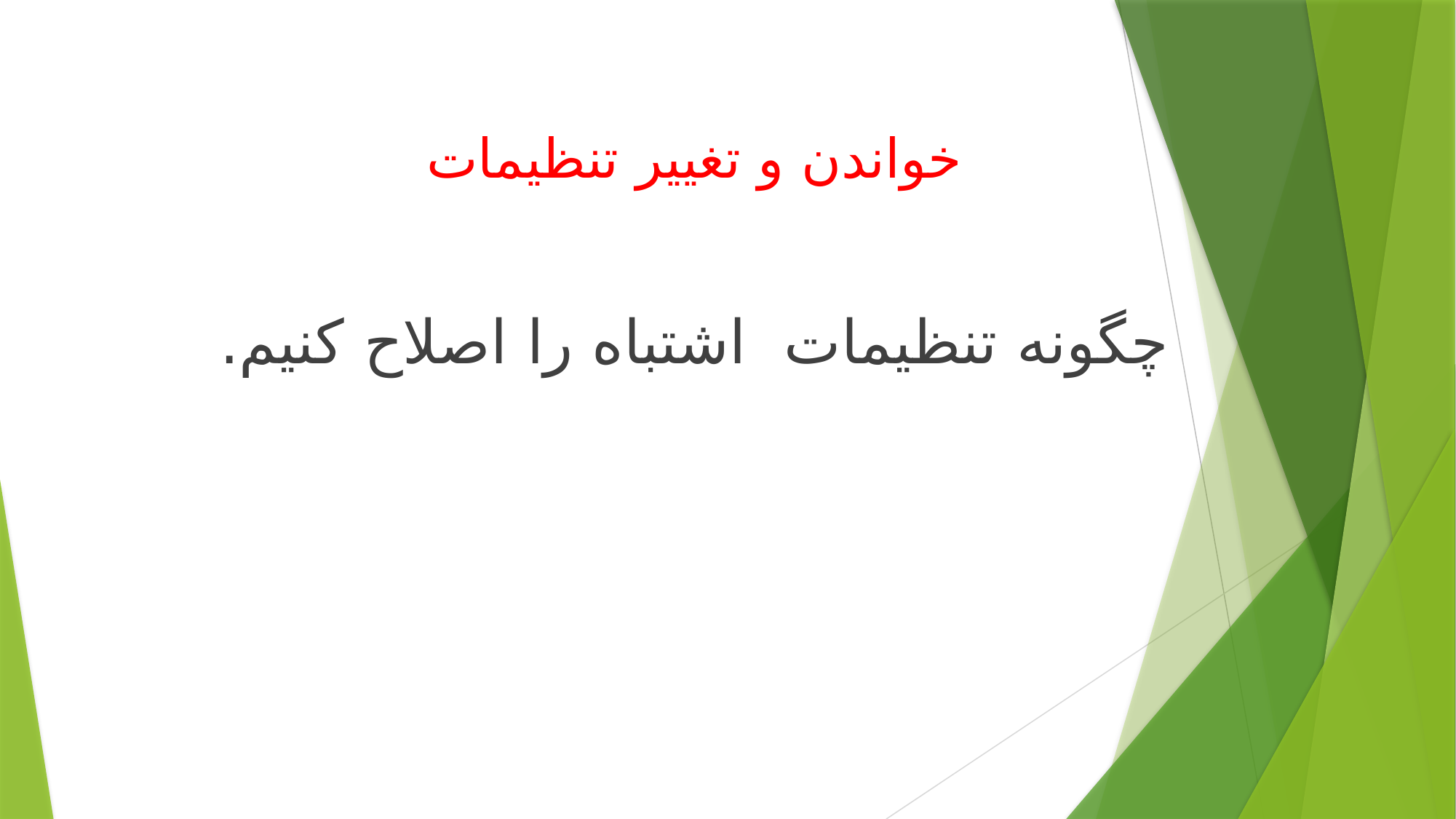

# خواندن و تغییر تنظیمات
چگونه تنظیمات  اشتباه را اصلاح کنیم.